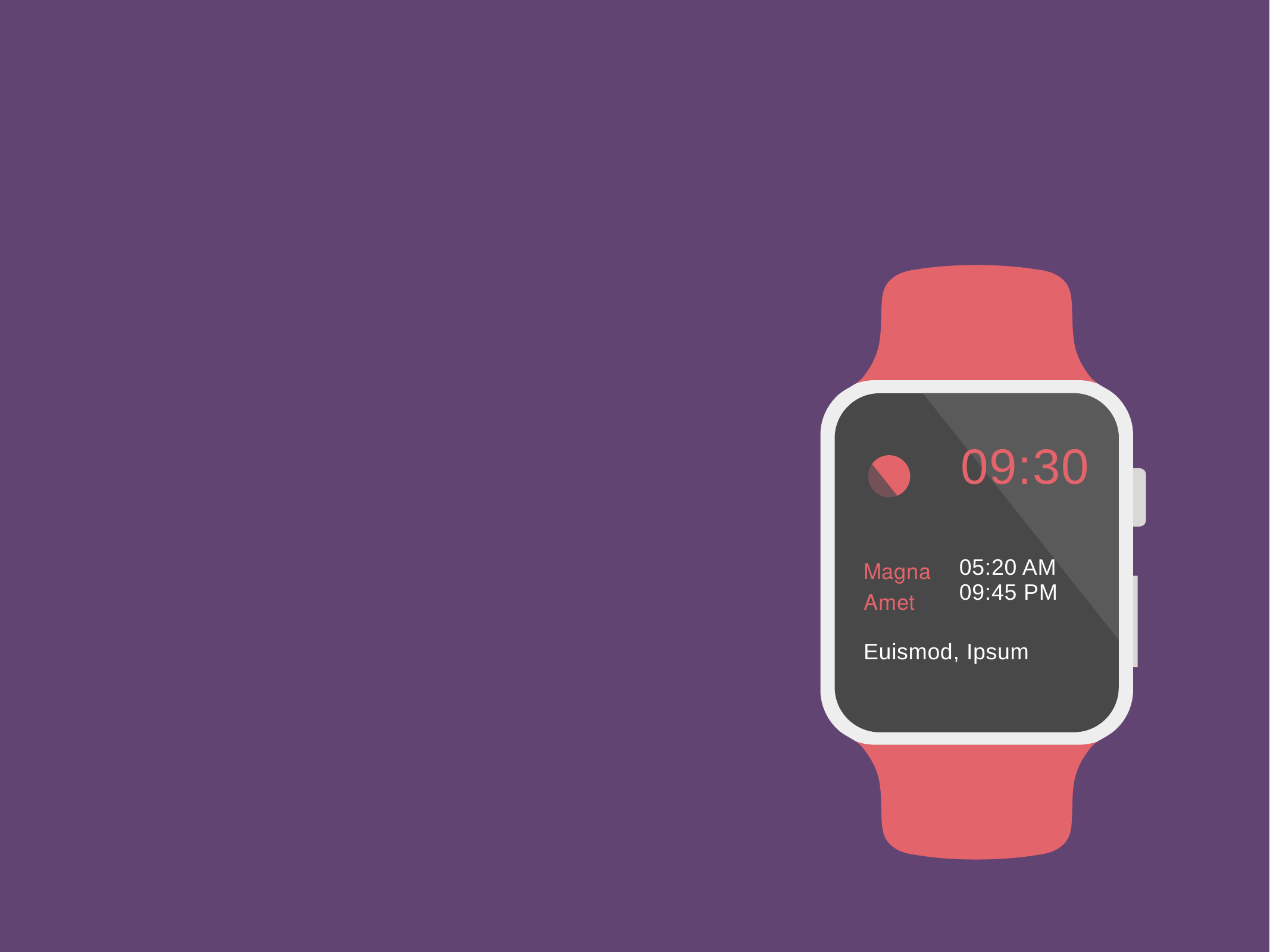

#

09:30
Magna
Amet
05:20 AM
09:45 PM
Euismod, Ipsum